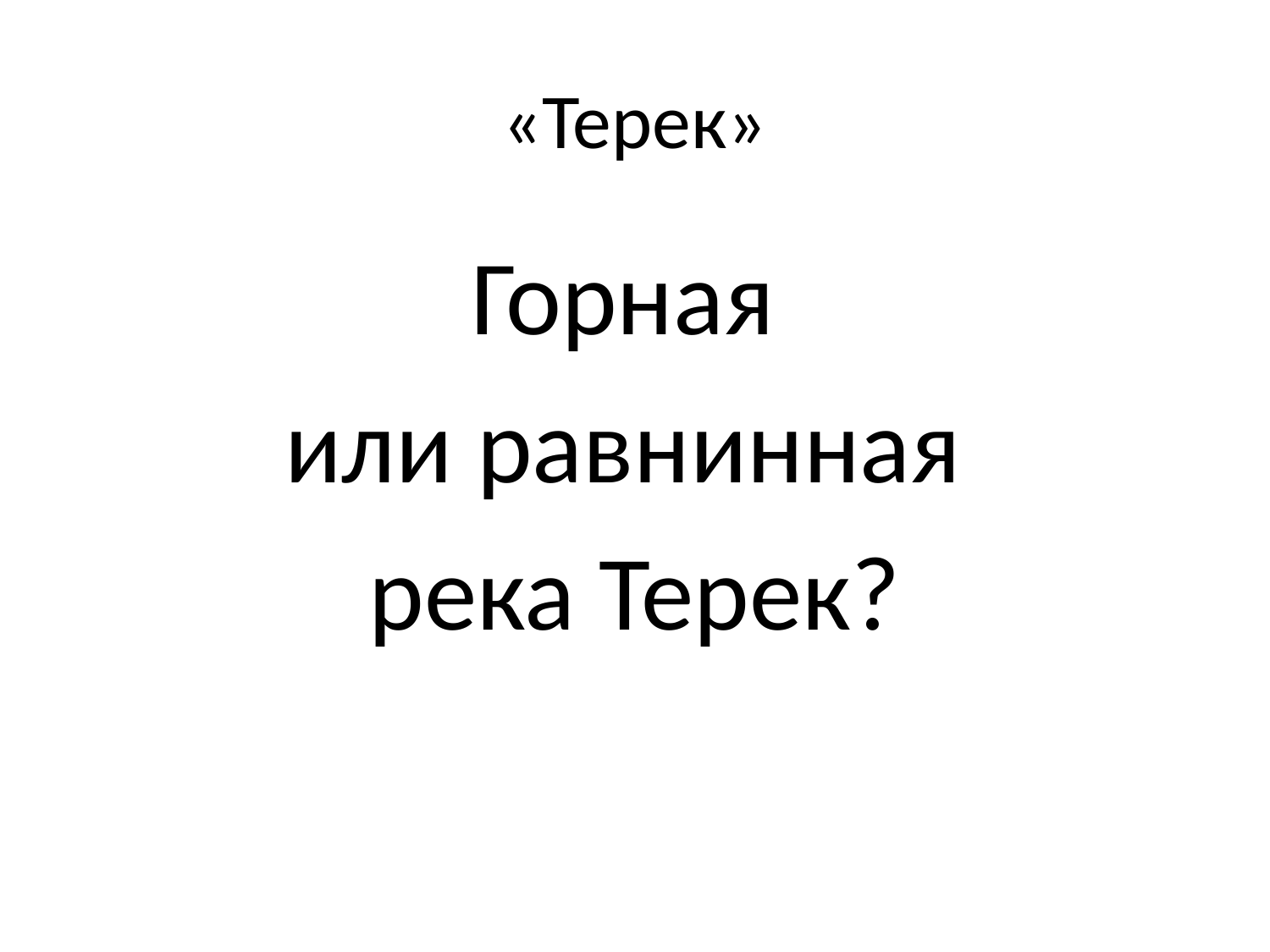

# «Терек»
Горная
или равнинная
река Терек?